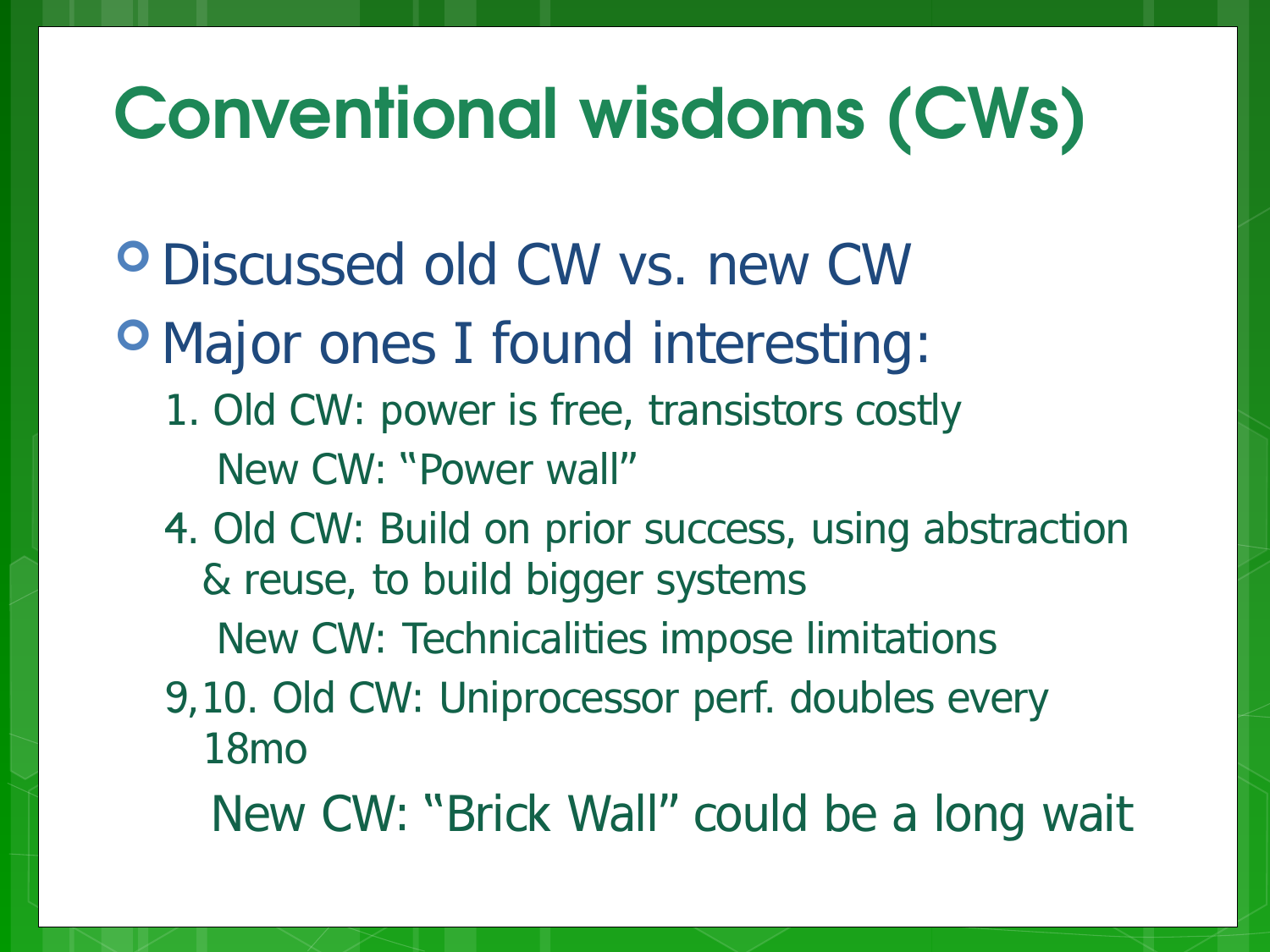

# Conventional wisdoms (CWs)
Discussed old CW vs. new CW
Major ones I found interesting:
1. Old CW: power is free, transistors costly
    New CW: “Power wall”
4. Old CW: Build on prior success, using abstraction & reuse, to build bigger systems
    New CW: Technicalities impose limitations
9,10. Old CW: Uniprocessor perf. doubles every 18mo
   New CW: “Brick Wall” could be a long wait